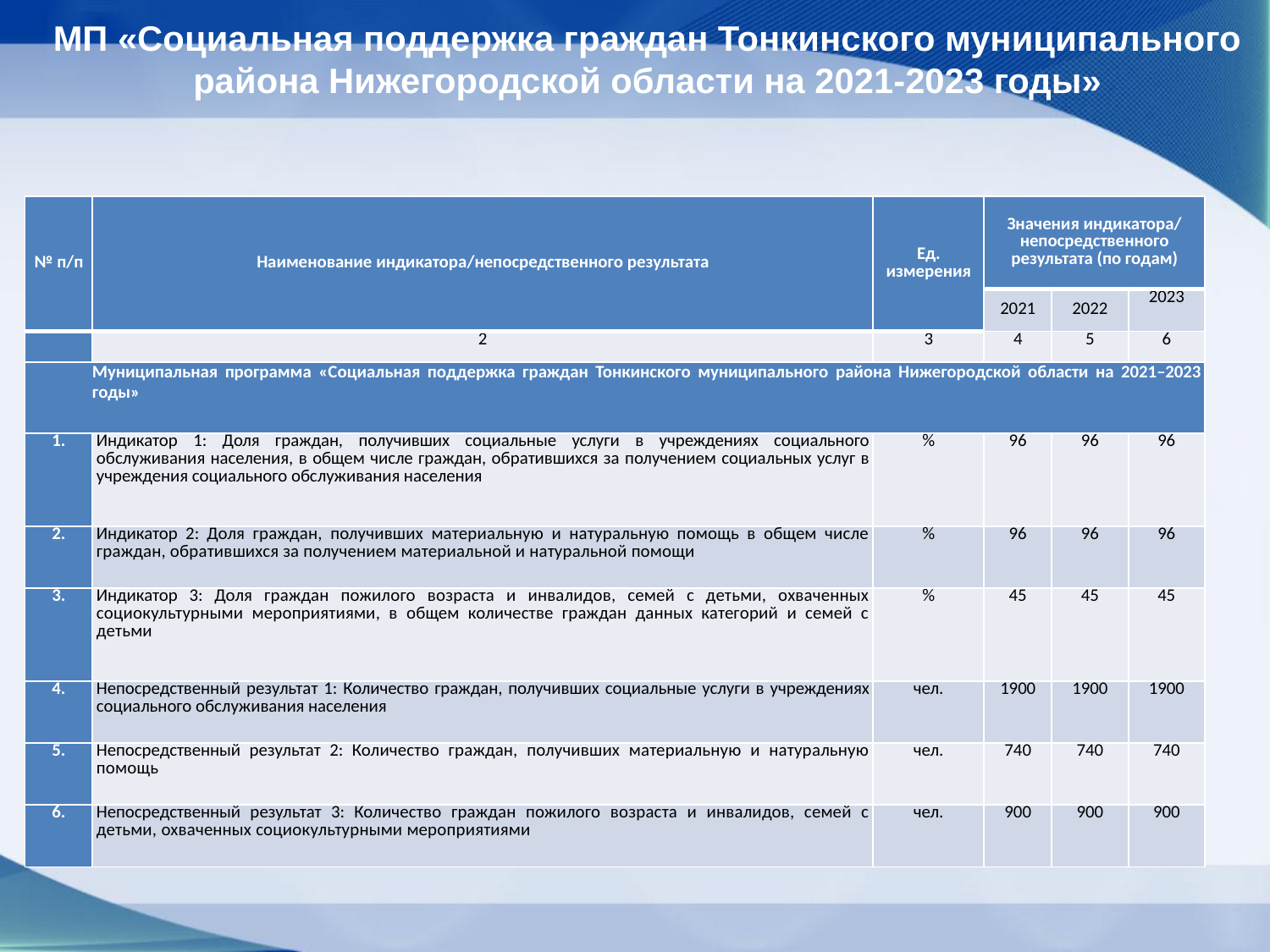

МП «Социальная поддержка граждан Тонкинского муниципального района Нижегородской области на 2021-2023 годы»
| № п/п | Наименование индикатора/непосредственного результата | Ед. измерения | Значения индикатора/ непосредственного результата (по годам) |  |  |
| --- | --- | --- | --- | --- | --- |
|  |  |  | 2021 | 2022 | 2023 |
|  | 2 | 3 | 4 | 5 | 6 |
| Муниципальная программа «Социальная поддержка граждан Тонкинского муниципального района Нижегородской области на 2021–2023 годы» |  |  |  |  |  |
| 1. | Индикатор 1: Доля граждан, получивших социальные услуги в учреждениях социального обслуживания населения, в общем числе граждан, обратившихся за получением социальных услуг в учреждения социального обслуживания населения | % | 96 | 96 | 96 |
| 2. | Индикатор 2: Доля граждан, получивших материальную и натуральную помощь в общем числе граждан, обратившихся за получением материальной и натуральной помощи | % | 96 | 96 | 96 |
| 3. | Индикатор 3: Доля граждан пожилого возраста и инвалидов, семей с детьми, охваченных социокультурными мероприятиями, в общем количестве граждан данных категорий и семей с детьми | % | 45 | 45 | 45 |
| 4. | Непосредственный результат 1: Количество граждан, получивших социальные услуги в учреждениях социального обслуживания населения | чел. | 1900 | 1900 | 1900 |
| 5. | Непосредственный результат 2: Количество граждан, получивших материальную и натуральную помощь | чел. | 740 | 740 | 740 |
| 6. | Непосредственный результат 3: Количество граждан пожилого возраста и инвалидов, семей с детьми, охваченных социокультурными мероприятиями | чел. | 900 | 900 | 900 |